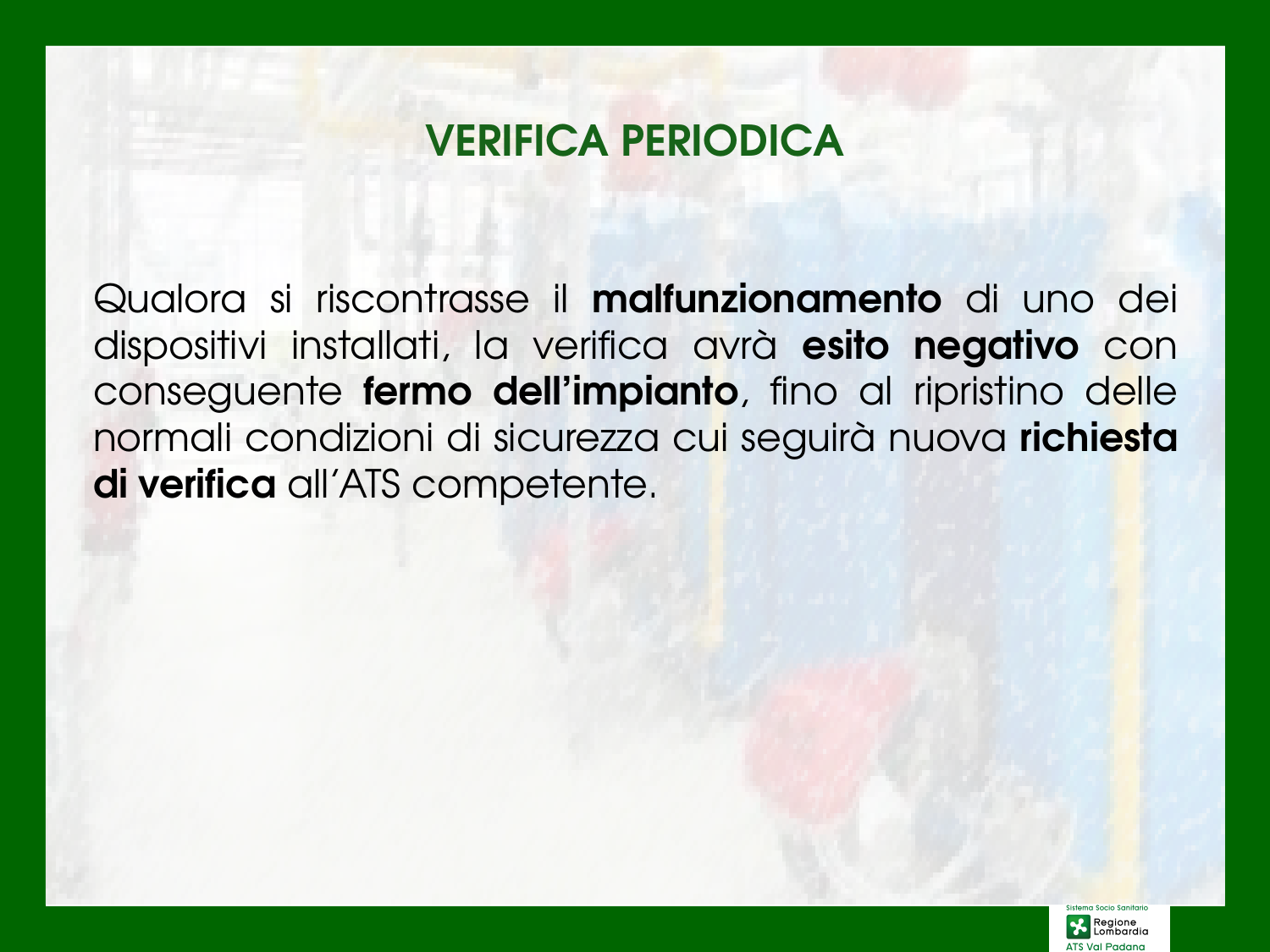

VERIFICA PERIODICA

Qualora si riscontrasse il malfunzionamento di uno dei dispositivi installati, la verifica avrà esito negativo con conseguente fermo dell’impianto, fino al ripristino delle normali condizioni di sicurezza cui seguirà nuova richiesta di verifica all’ATS competente.